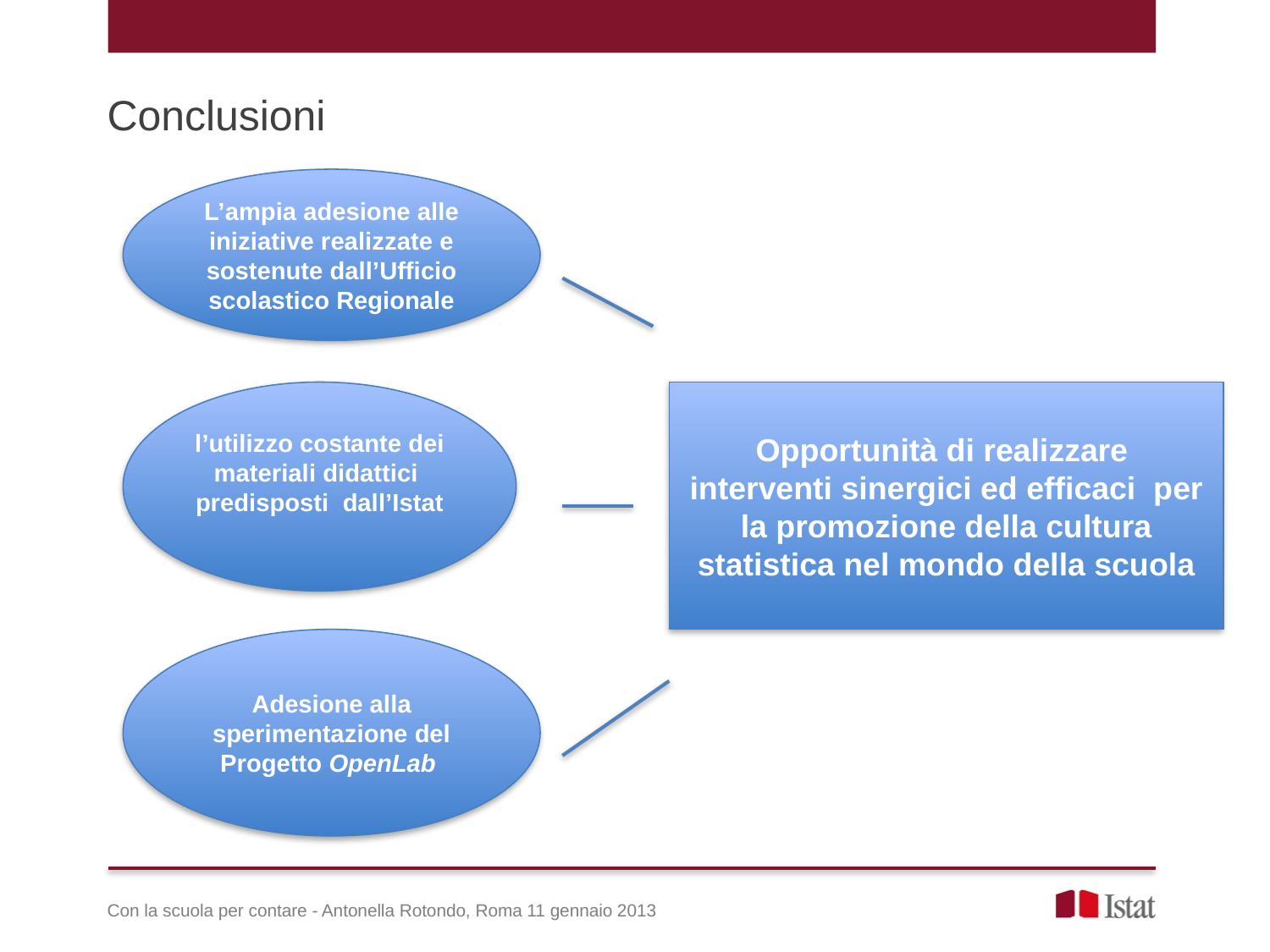

Conclusioni
L’ampia adesione alle iniziative realizzate e sostenute dall’Ufficio scolastico Regionale
l’utilizzo costante dei materiali didattici  predisposti  dall’Istat

Opportunità di realizzare  interventi sinergici ed efficaci  per la promozione della cultura statistica nel mondo della scuola
Adesione alla sperimentazione del Progetto OpenLab
Con la scuola per contare - Antonella Rotondo, Roma 11 gennaio 2013